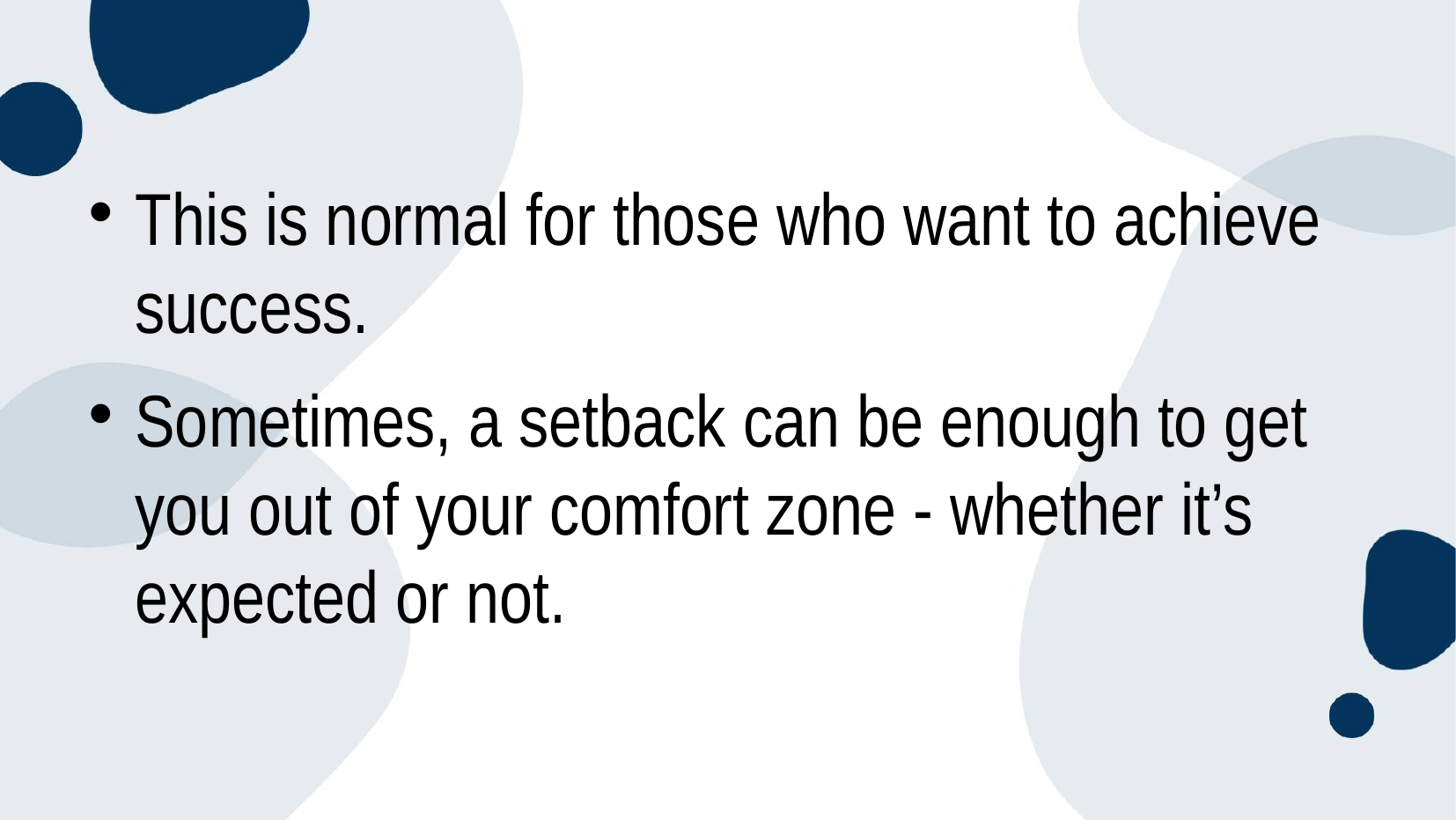

#
This is normal for those who want to achieve success.
Sometimes, a setback can be enough to get you out of your comfort zone - whether it’s expected or not.